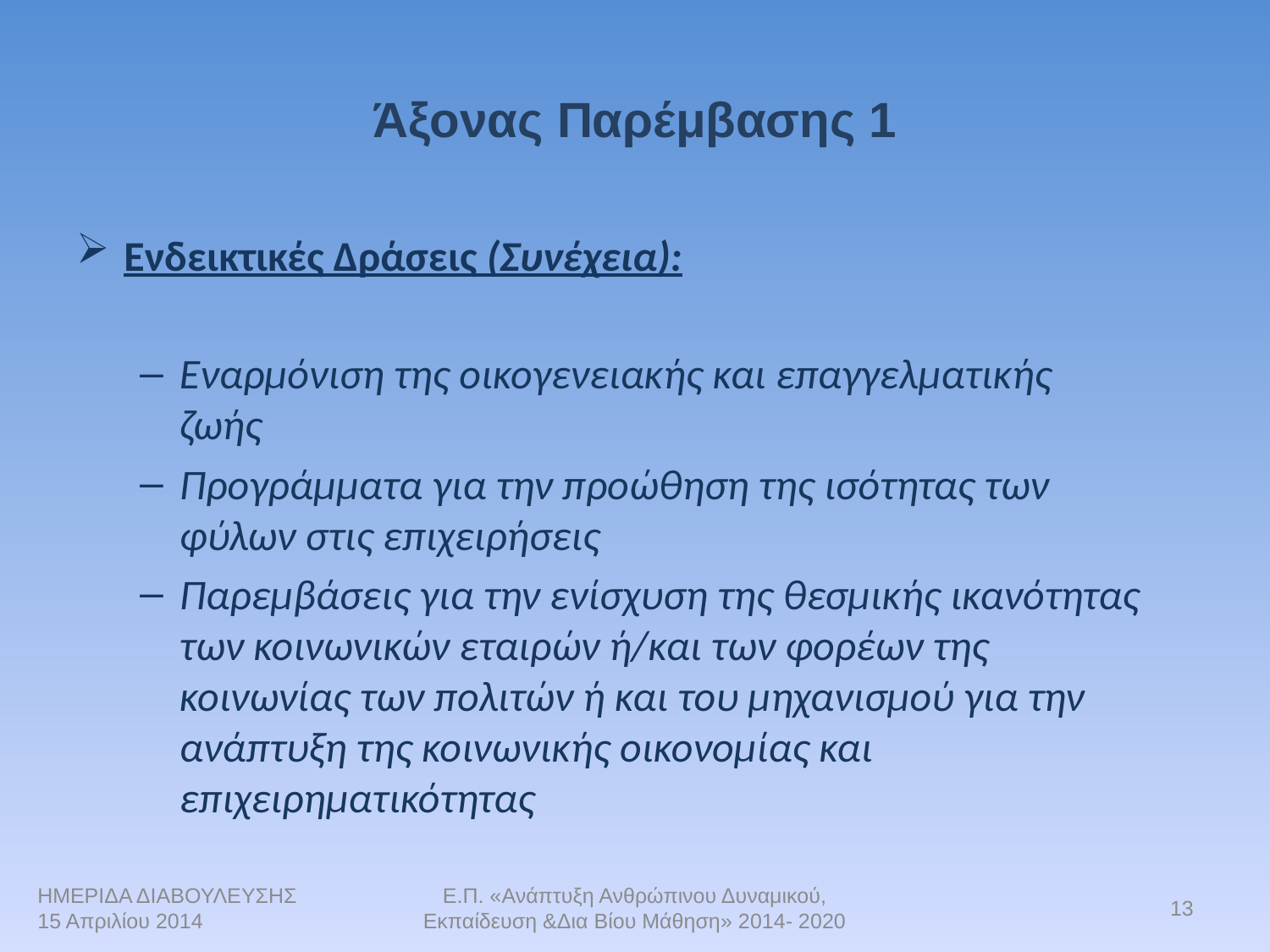

# Άξονας Παρέμβασης 1
Ενδεικτικές Δράσεις (Συνέχεια):

Εναρμόνιση της οικογενειακής και επαγγελματικής ζωής
Προγράμματα για την προώθηση της ισότητας των φύλων στις επιχειρήσεις
Παρεμβάσεις για την ενίσχυση της θεσμικής ικανότητας των κοινωνικών εταιρών ή/και των φορέων της κοινωνίας των πολιτών ή και του μηχανισμού για την ανάπτυξη της κοινωνικής οικονομίας και επιχειρηματικότητας

ΗΜΕΡΙΔΑ ΔΙΑΒΟΥΛΕΥΣΗΣ
15 Απριλίου 2014
Ε.Π. «Ανάπτυξη Ανθρώπινου Δυναμικού, Εκπαίδευση &Δια Βίου Μάθηση» 2014- 2020
13